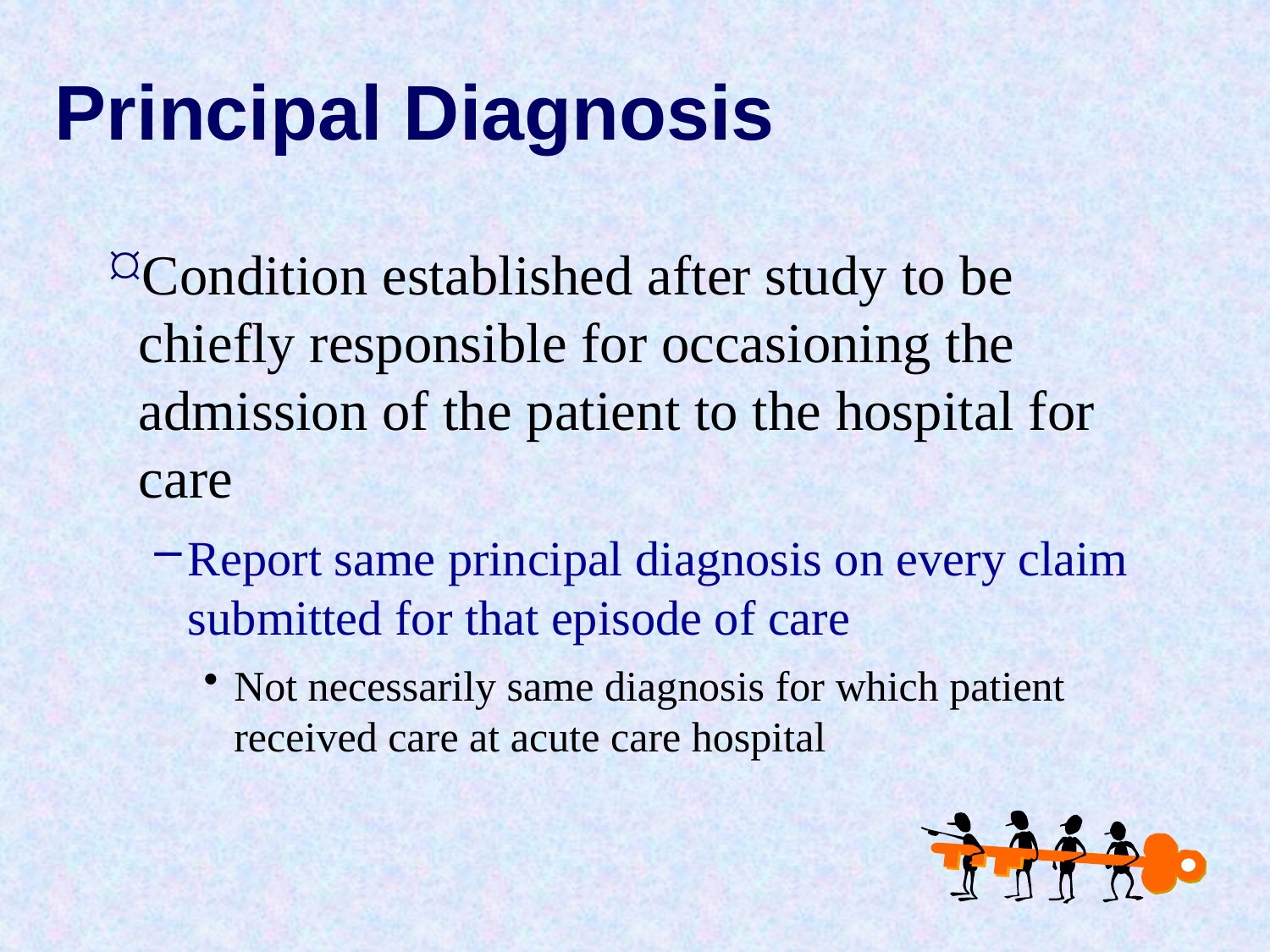

# Principal Diagnosis
Condition established after study to be chiefly responsible for occasioning the admission of the patient to the hospital for care
Report same principal diagnosis on every claim submitted for that episode of care
Not necessarily same diagnosis for which patient received care at acute care hospital